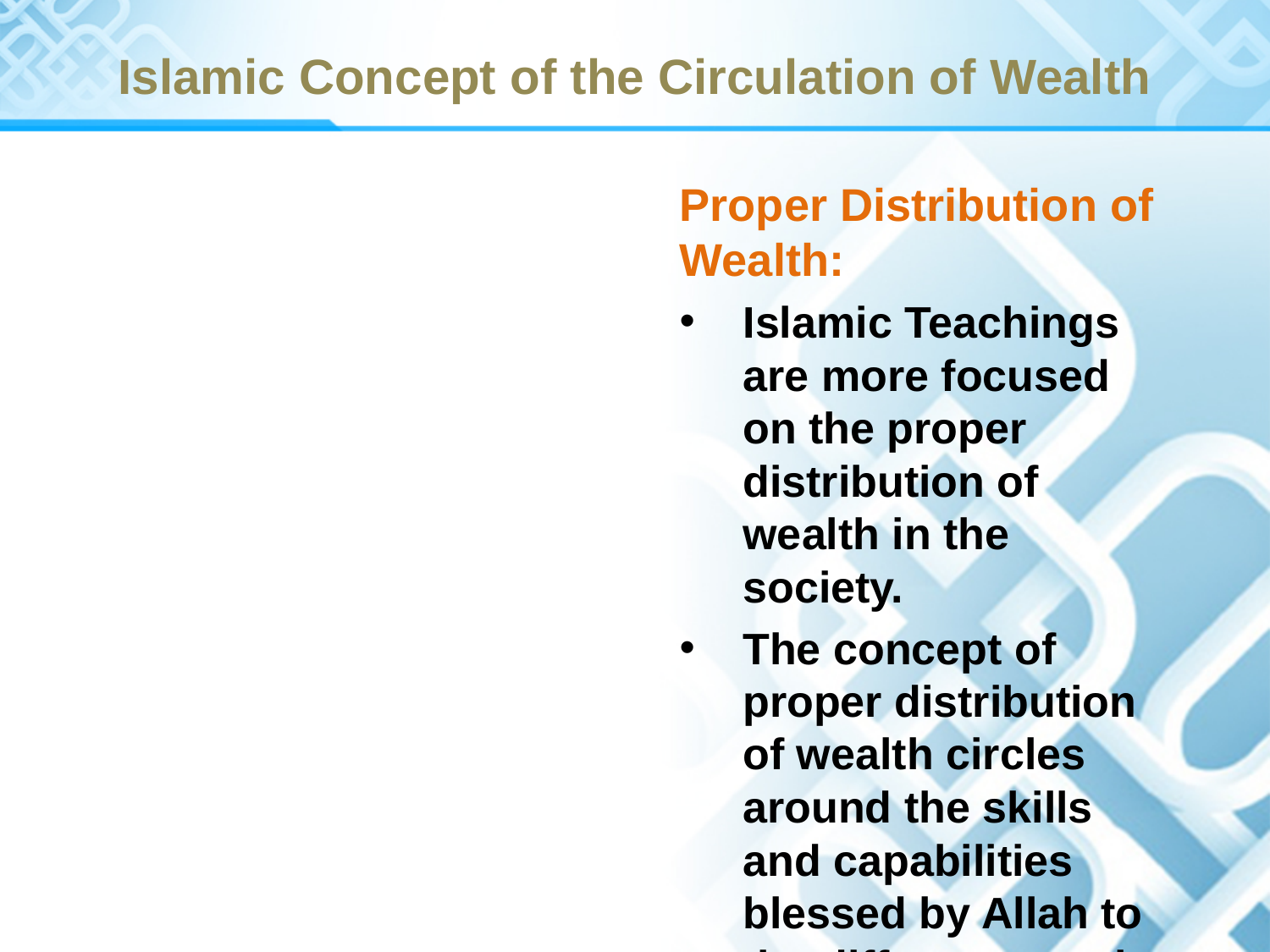

# Islamic Concept of the Circulation of Wealth
Proper Distribution of Wealth:
Islamic Teachings are more focused on the proper distribution of wealth in the society.
The concept of proper distribution of wealth circles around the skills and capabilities blessed by Allah to the different people in the world.